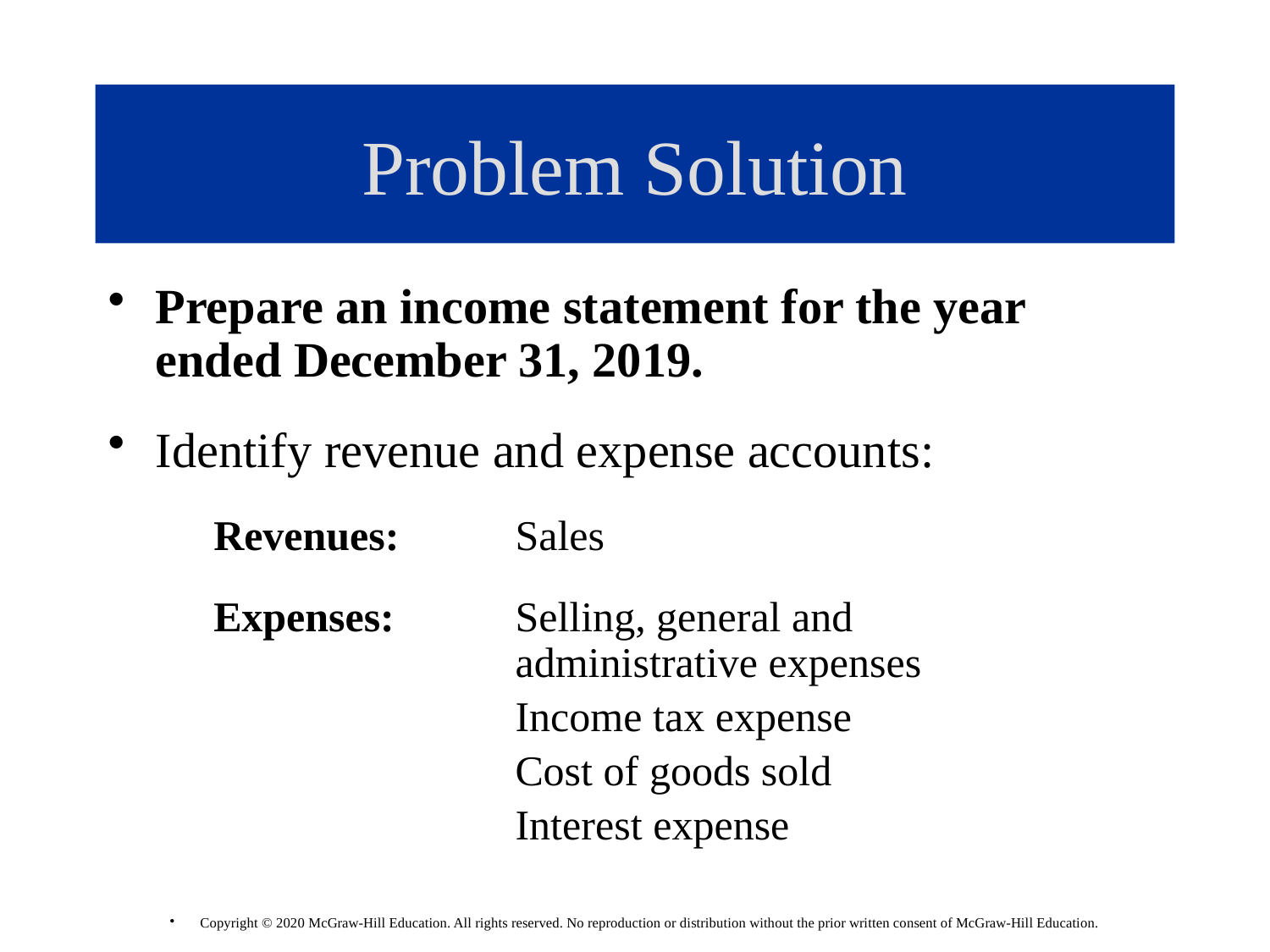

# Problem Solution
Prepare an income statement for the year ended December 31, 2019.

Identify revenue and expense accounts:

Revenues:	Sales

Expenses:	Selling, general and 				administrative expenses
			Income tax expense
			Cost of goods sold
			Interest expense